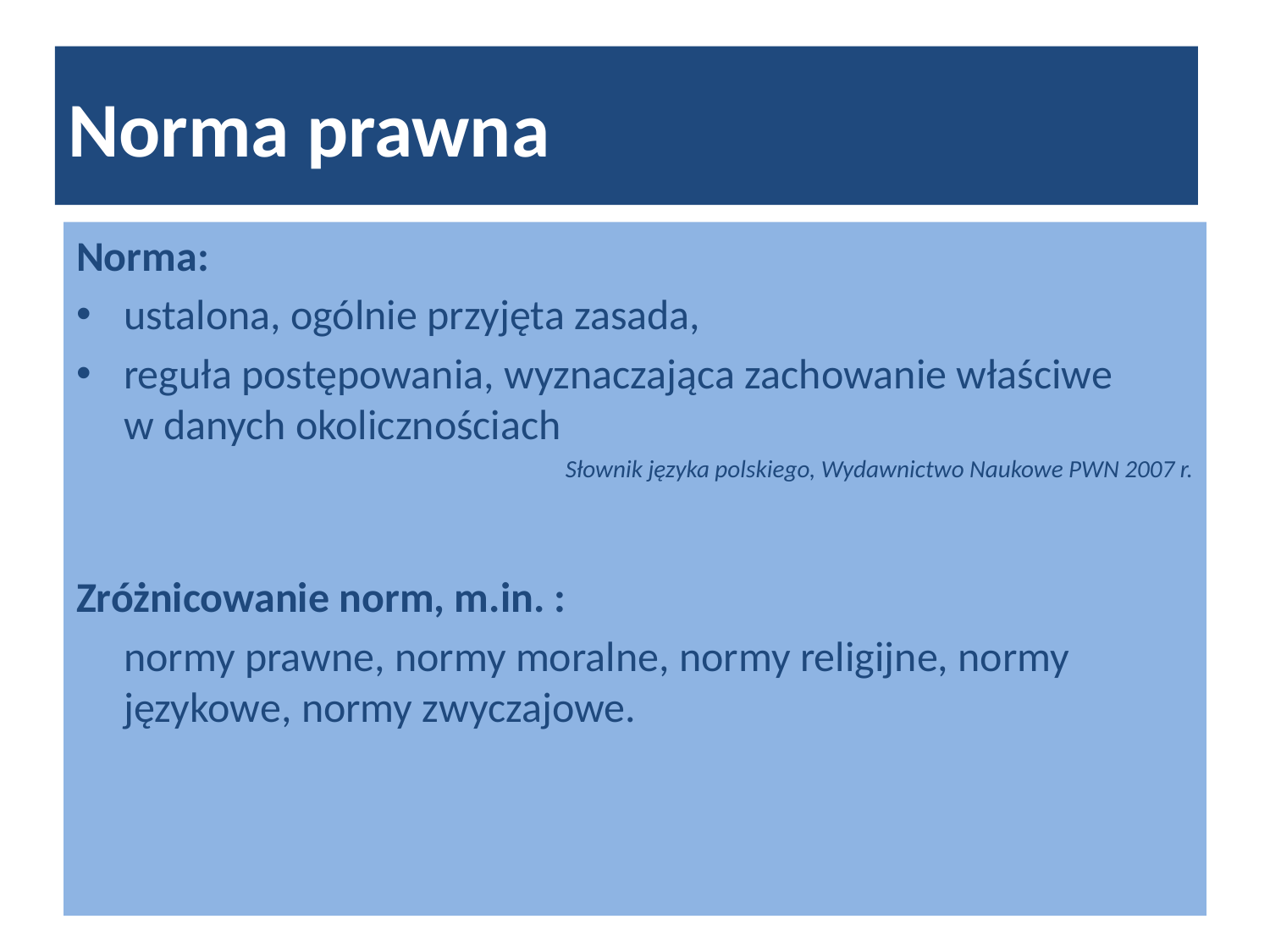

# Norma prawna
Norma:
ustalona, ogólnie przyjęta zasada,
reguła postępowania, wyznaczająca zachowanie właściwe
w danych okolicznościach
Słownik języka polskiego, Wydawnictwo Naukowe PWN 2007 r.

Zróżnicowanie norm, m.in. :
	normy prawne, normy moralne, normy religijne, normy językowe, normy zwyczajowe.